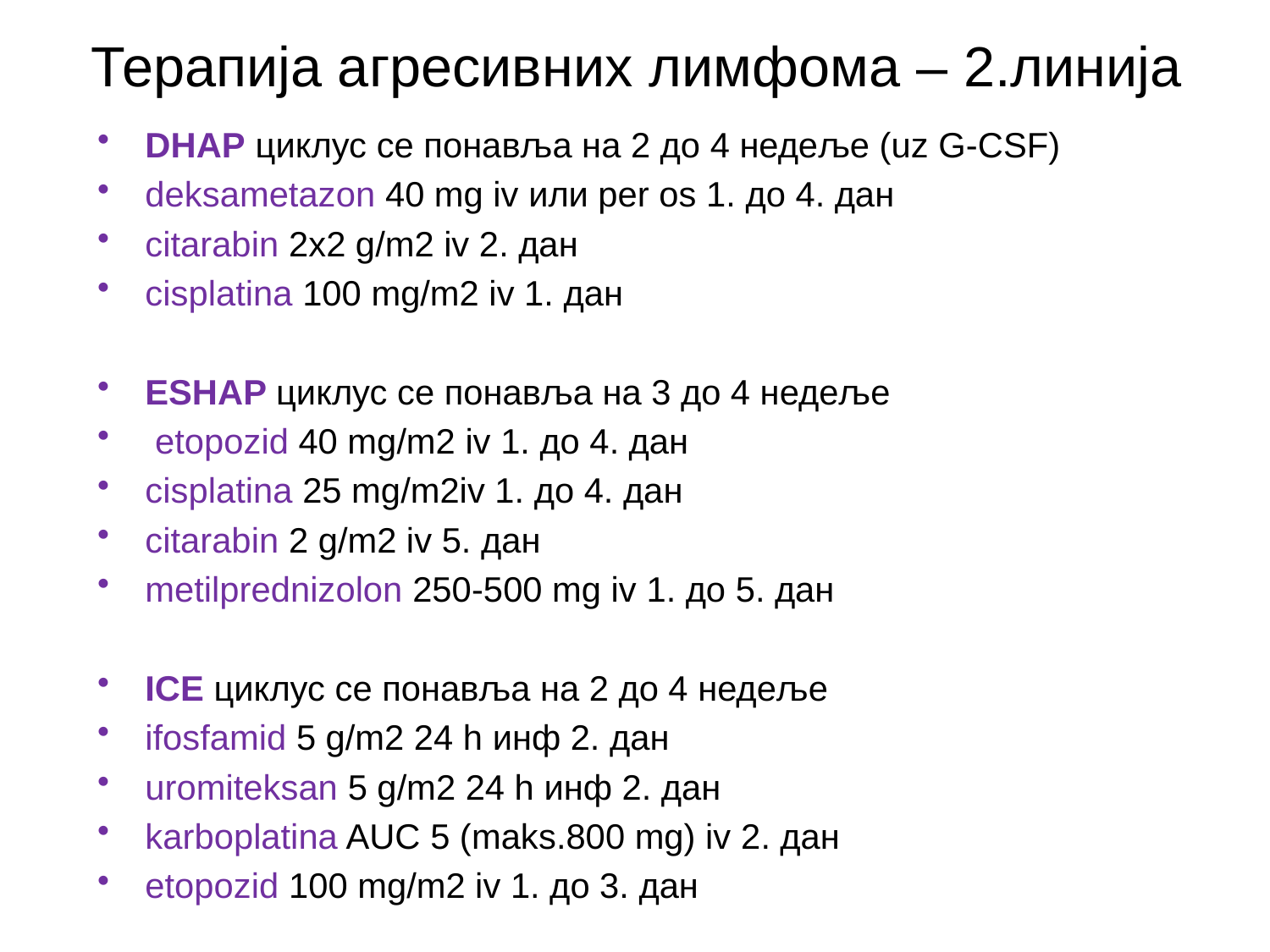

# Терапија агресивних лимфома – 2.линија
DHAP циклус се понавља на 2 до 4 недеље (uz G-CSF)
deksametazon 40 mg iv или per os 1. до 4. дан
citarabin 2x2 g/m2 iv 2. дан
cisplatina 100 mg/m2 iv 1. дан

ESHAP циклус се понавља на 3 до 4 недеље
 etopozid 40 mg/m2 iv 1. до 4. дан
cisplatina 25 mg/m2iv 1. до 4. дан
citarabin 2 g/m2 iv 5. дан
metilprednizolon 250-500 mg iv 1. до 5. дан

ICE циклус се понавља на 2 до 4 недеље
ifosfamid 5 g/m2 24 h инф 2. дан
uromiteksan 5 g/m2 24 h инф 2. дан
karboplatina AUC 5 (maks.800 mg) iv 2. дан
etopozid 100 mg/m2 iv 1. дo 3. дан